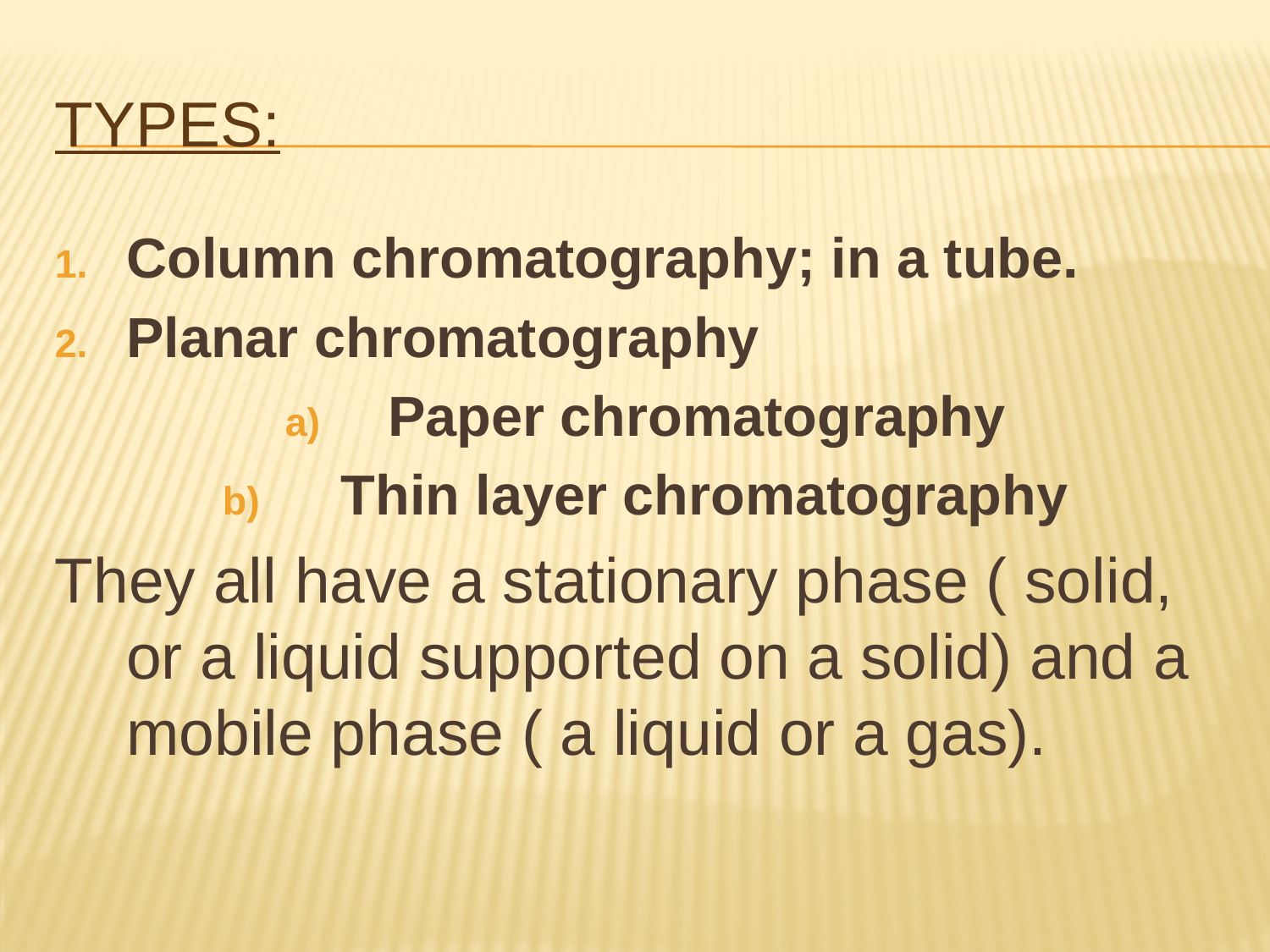

# Types:
Column chromatography; in a tube.
Planar chromatography
  Paper chromatography
   Thin layer chromatography
They all have a stationary phase ( solid, or a liquid supported on a solid) and a mobile phase ( a liquid or a gas).